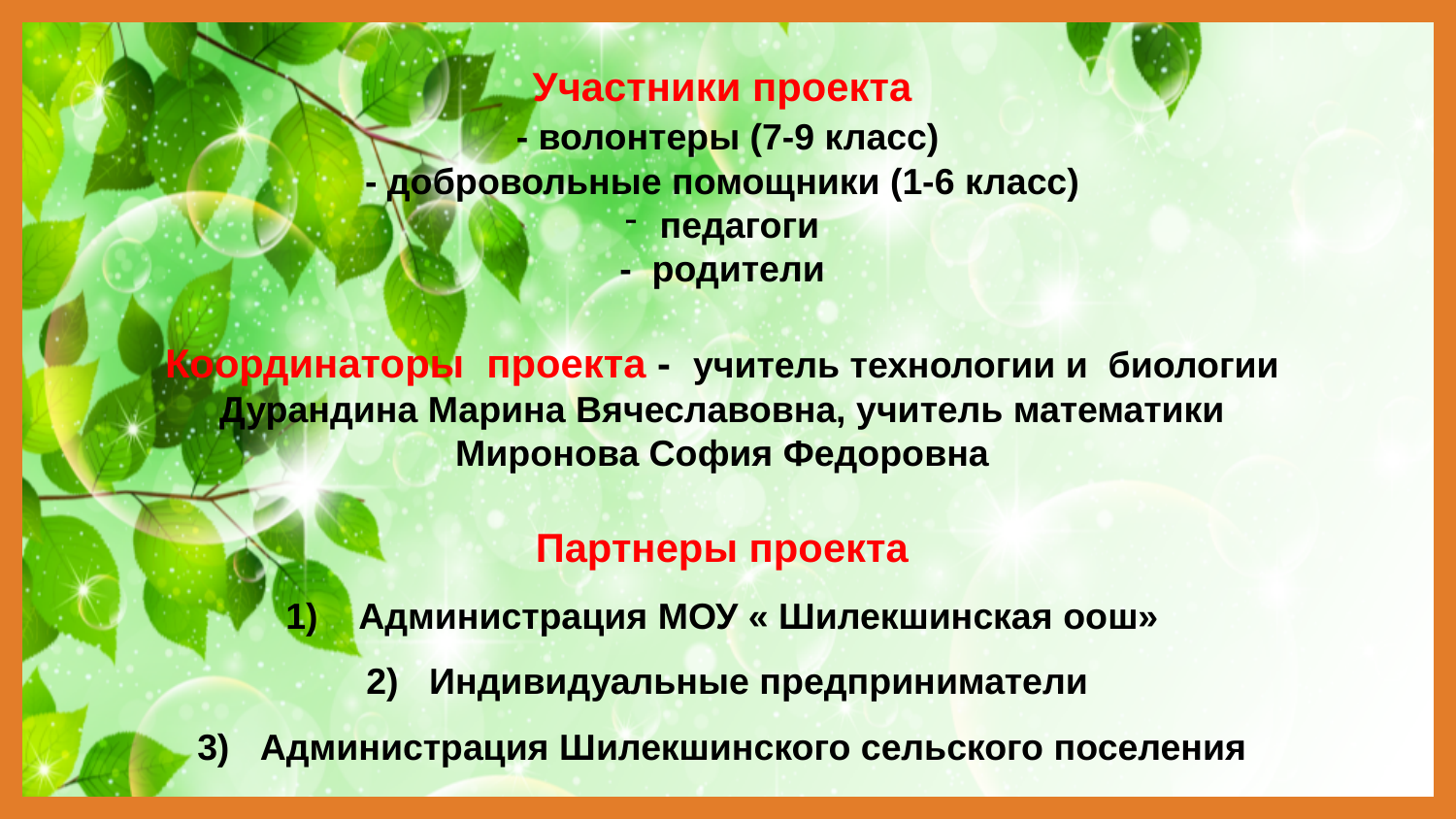

Участники проекта
 - волонтеры (7-9 класс)
- добровольные помощники (1-6 класс)
педагоги
-  родители

Координаторы  проекта -  учитель технологии и  биологии Дурандина Марина Вячеславовна, учитель математики Миронова София Федоровна

Партнеры проекта
1)    Администрация МОУ « Шилекшинская оош»
 2)   Индивидуальные предприниматели
3)   Администрация Шилекшинского сельского поселения